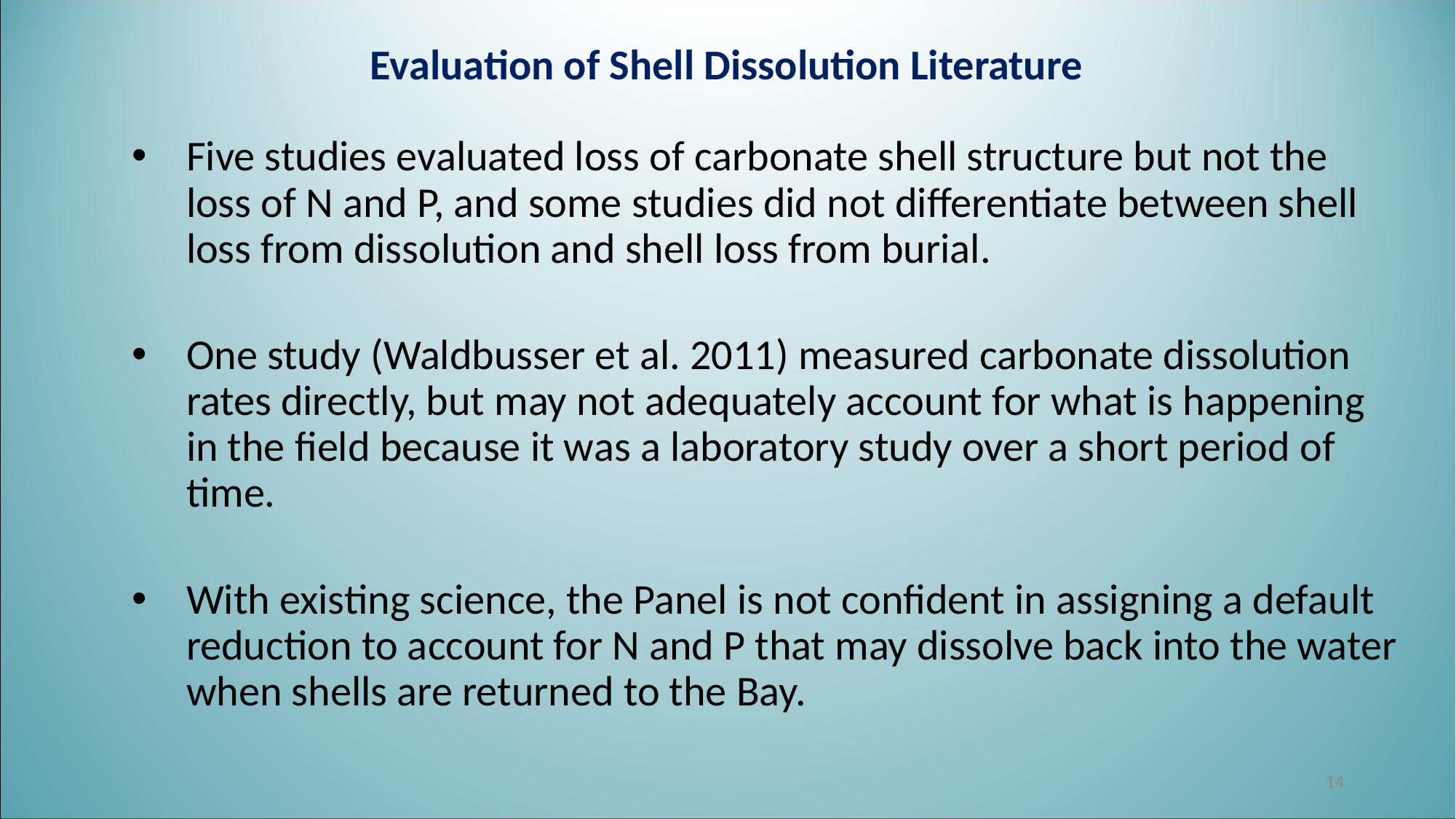

# Evaluation of Shell Dissolution Literature

Five studies evaluated loss of carbonate shell structure but not the loss of N and P, and some studies did not differentiate between shell loss from dissolution and shell loss from burial.

One study (Waldbusser et al. 2011) measured carbonate dissolution rates directly, but may not adequately account for what is happening in the field because it was a laboratory study over a short period of time.

With existing science, the Panel is not confident in assigning a default reduction to account for N and P that may dissolve back into the water when shells are returned to the Bay.
14